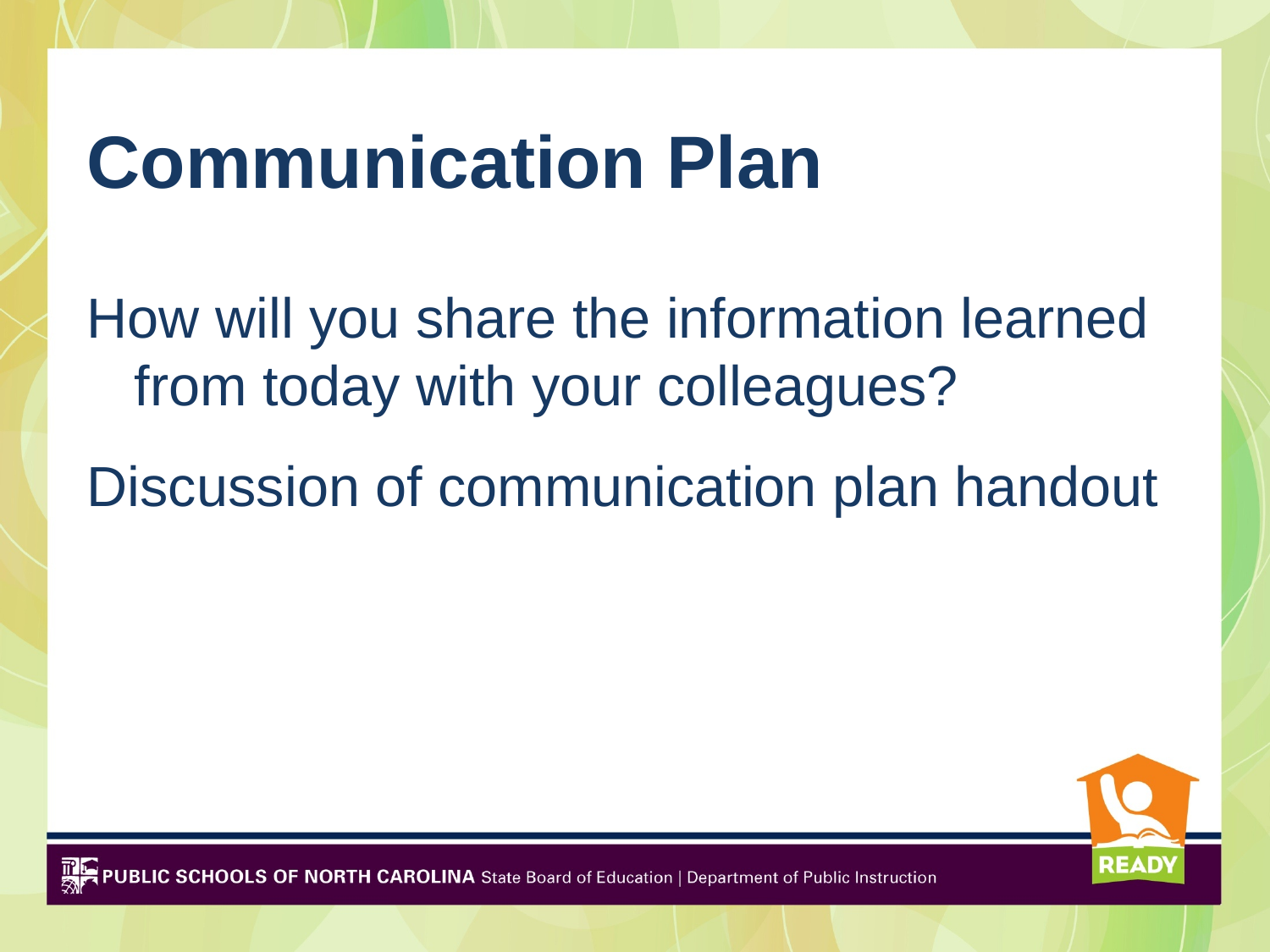

# Communication Plan
How will you share the information learned from today with your colleagues?
Discussion of communication plan handout